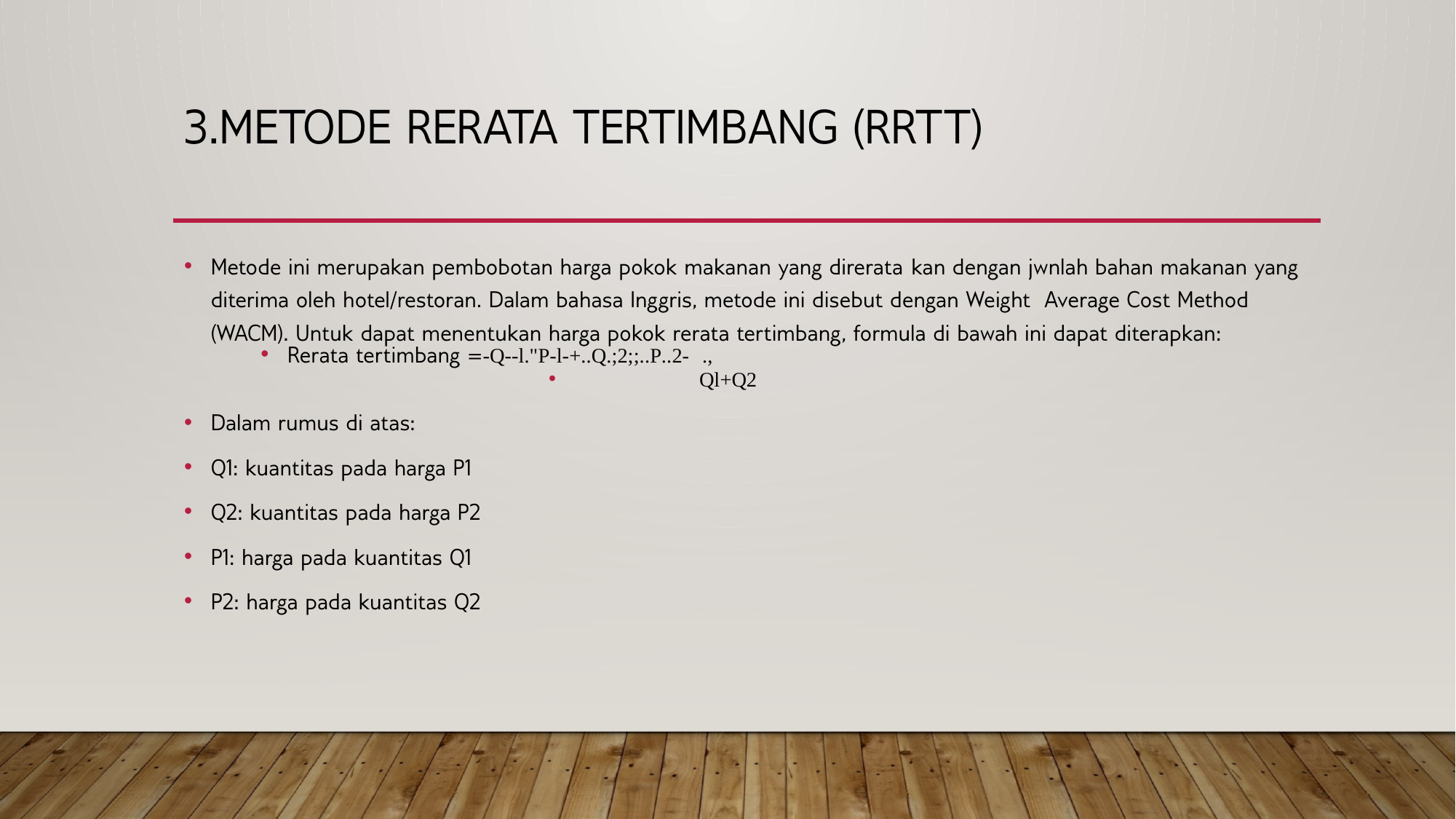

# 3.Metode Rerata Tertimbang (RRTT)
Metode ini merupakan pembobotan harga pokok makanan yang direrata­ kan dengan jwnlah bahan makanan yang diterima oleh hotel/restoran. Dalam bahasa Inggris, metode ini disebut dengan Weight  Average Cost Method (WACM). Untuk dapat menentukan harga pokok rerata tertimbang, formula di bawah ini dapat diterapkan:
Rerata tertimbang =-Q--l."P-l-+..Q.;2;;..P..2-	.,
Ql+Q2
Dalam rumus di atas:
Q1: kuantitas pada harga P1
Q2: kuantitas pada harga P2
P1: harga pada kuantitas Q1
P2: harga pada kuantitas Q2